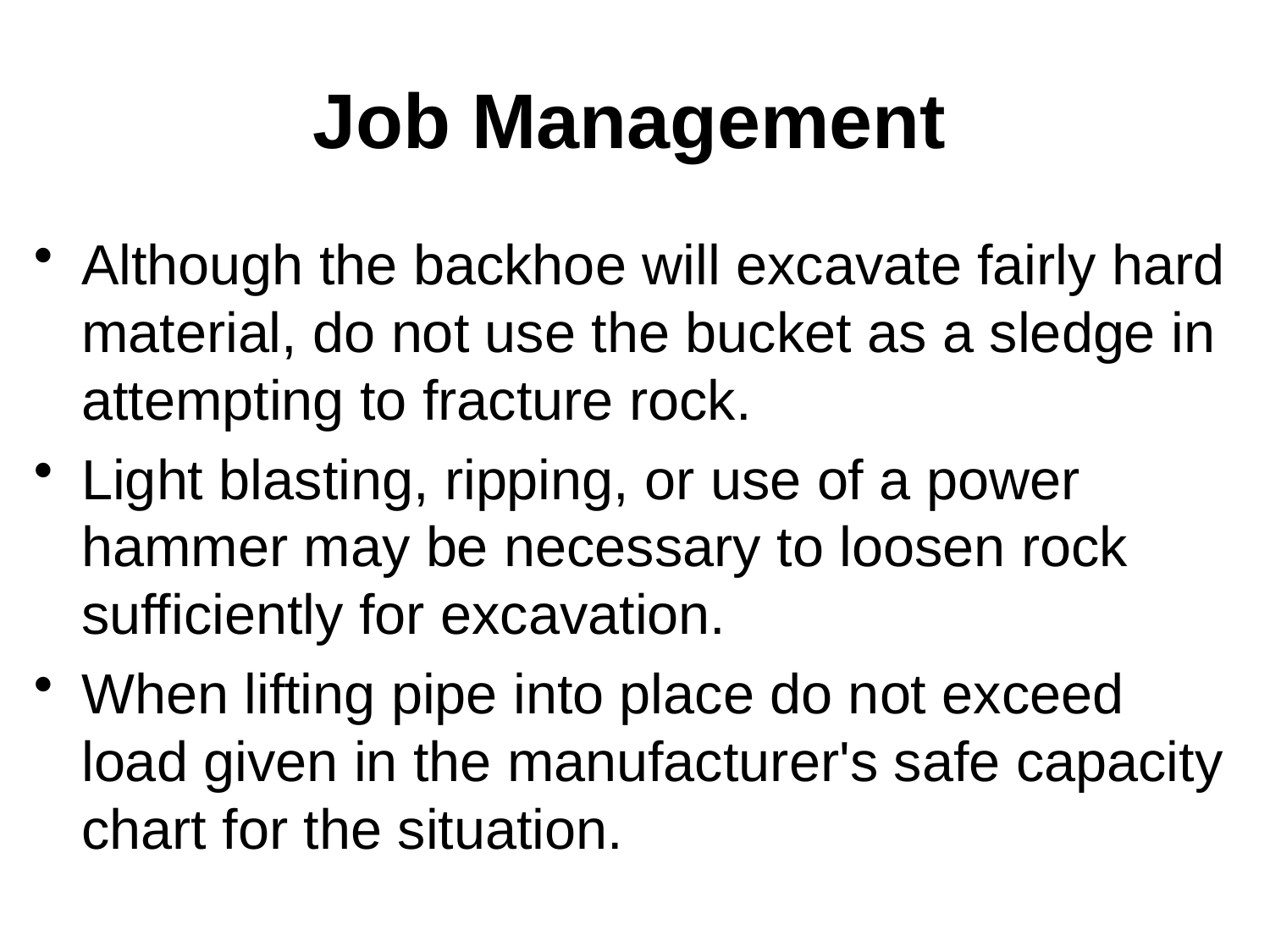

# Job Management
Although the backhoe will excavate fairly hard material, do not use the bucket as a sledge in attempting to fracture rock.
Light blasting, ripping, or use of a power hammer may be necessary to loosen rock sufficiently for excavation.
When lifting pipe into place do not exceed load given in the manufacturer's safe capacity chart for the situation.